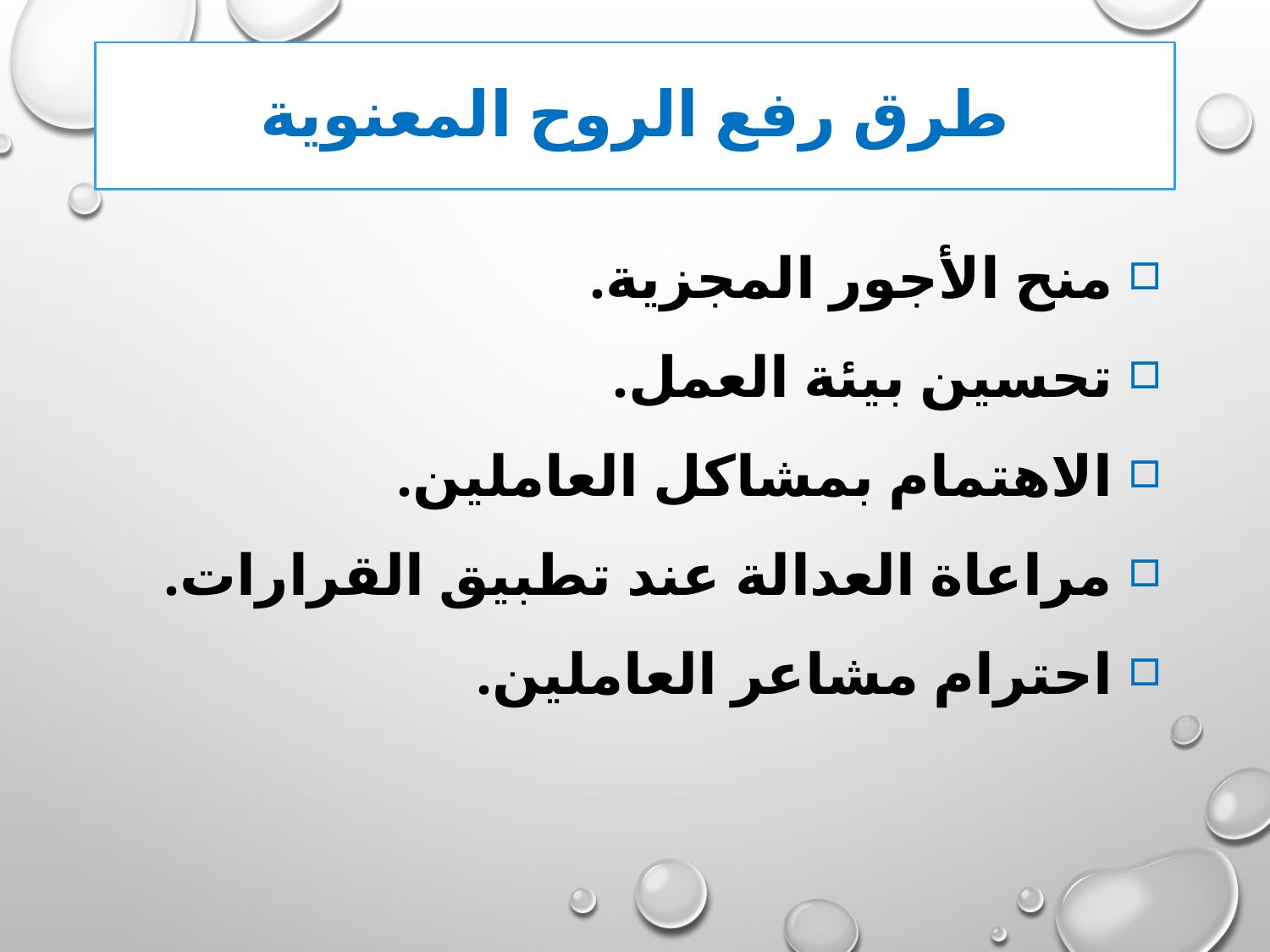

# طرق رفع الروح المعنوية
 منح الأجور المجزية.
 تحسين بيئة العمل.
 الاهتمام بمشاكل العاملين.
 مراعاة العدالة عند تطبيق القرارات.
 احترام مشاعر العاملين.